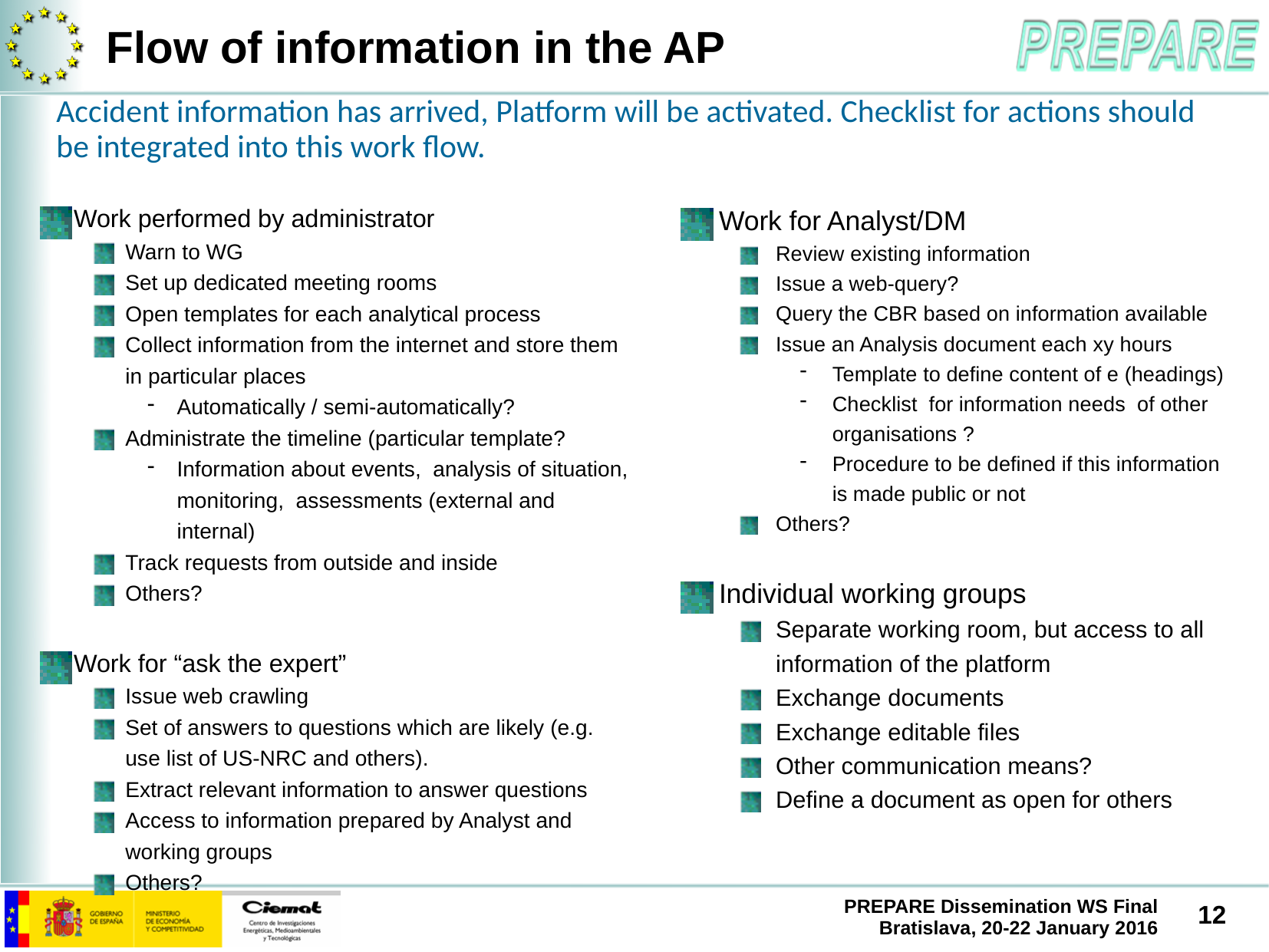

# Flow of information in the AP
Accident information has arrived, Platform will be activated. Checklist for actions should be integrated into this work flow.
Work for Analyst/DM
Review existing information
Issue a web-query?
Query the CBR based on information available
Issue an Analysis document each xy hours
Template to define content of e (headings)
Checklist  for information needs  of other organisations ?
Procedure to be defined if this information is made public or not
Others?

Individual working groups
Separate working room, but access to all information of the platform
Exchange documents
Exchange editable files
Other communication means?
Define a document as open for others
Work performed by administrator
Warn to WG
Set up dedicated meeting rooms
Open templates for each analytical process
Collect information from the internet and store them in particular places
Automatically / semi-automatically?
Administrate the timeline (particular template?
Information about events,  analysis of situation, monitoring,  assessments (external and internal)
Track requests from outside and inside
Others?

Work for “ask the expert”
Issue web crawling
Set of answers to questions which are likely (e.g. use list of US-NRC and others).
Extract relevant information to answer questions
Access to information prepared by Analyst and working groups
Others?